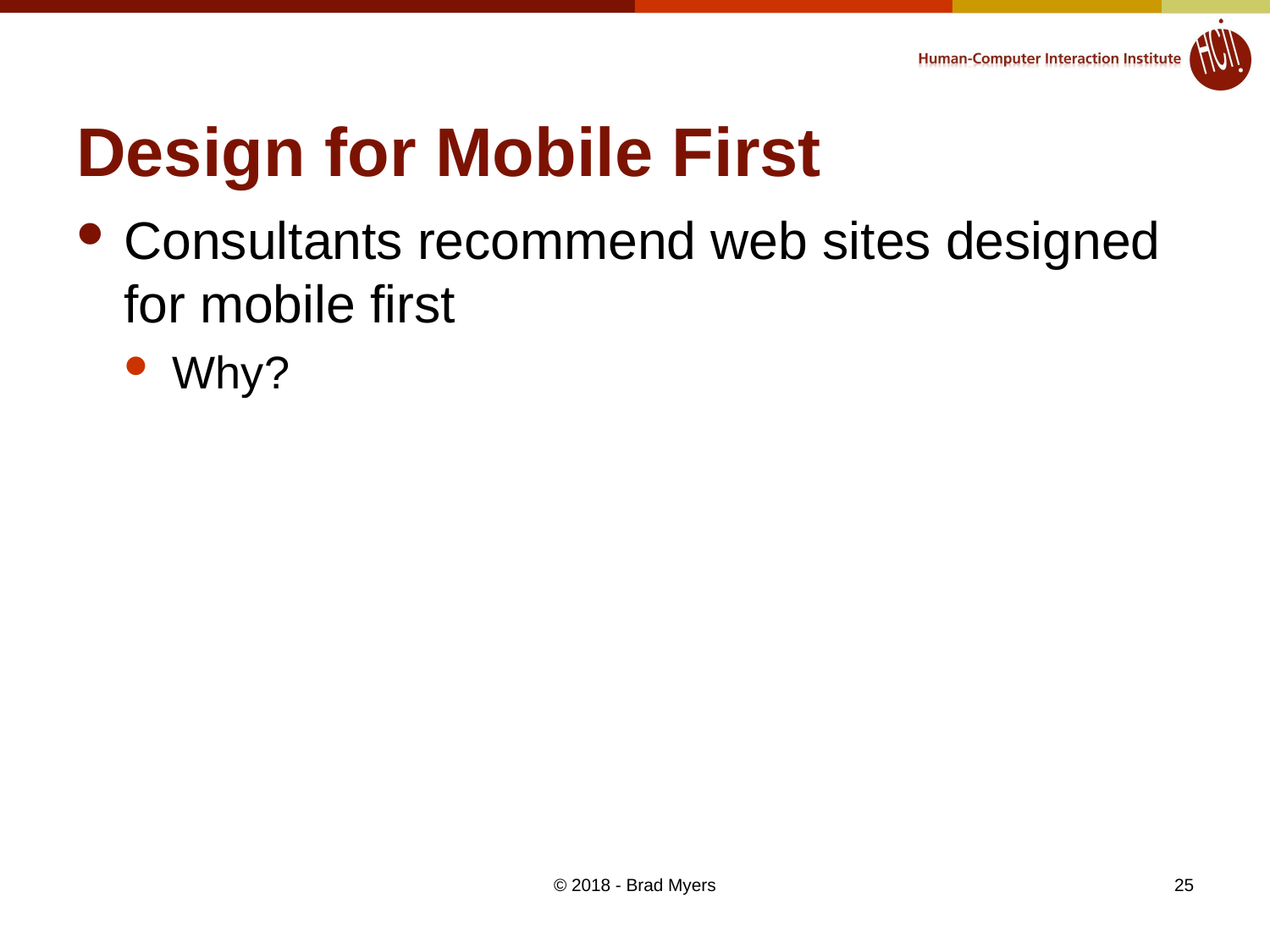

# Design for Mobile First
Consultants recommend web sites designed for mobile first
Why?
© 2018 - Brad Myers
25